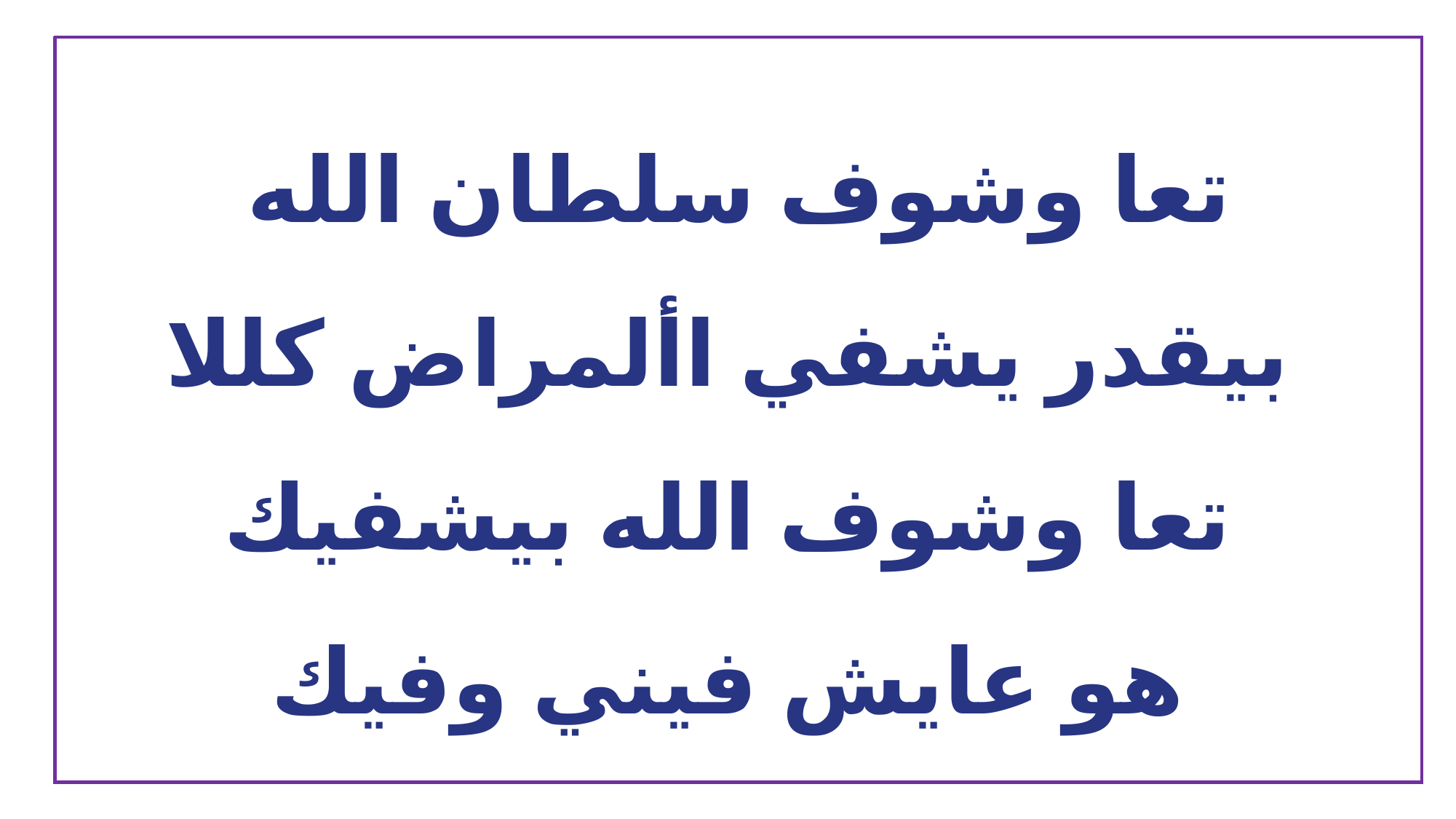

تعا وشوف سلطان الله
بيقدر يشفي األمراض كللا
تعا وشوف الله بيشفيك
هو عايش فيني وفيك